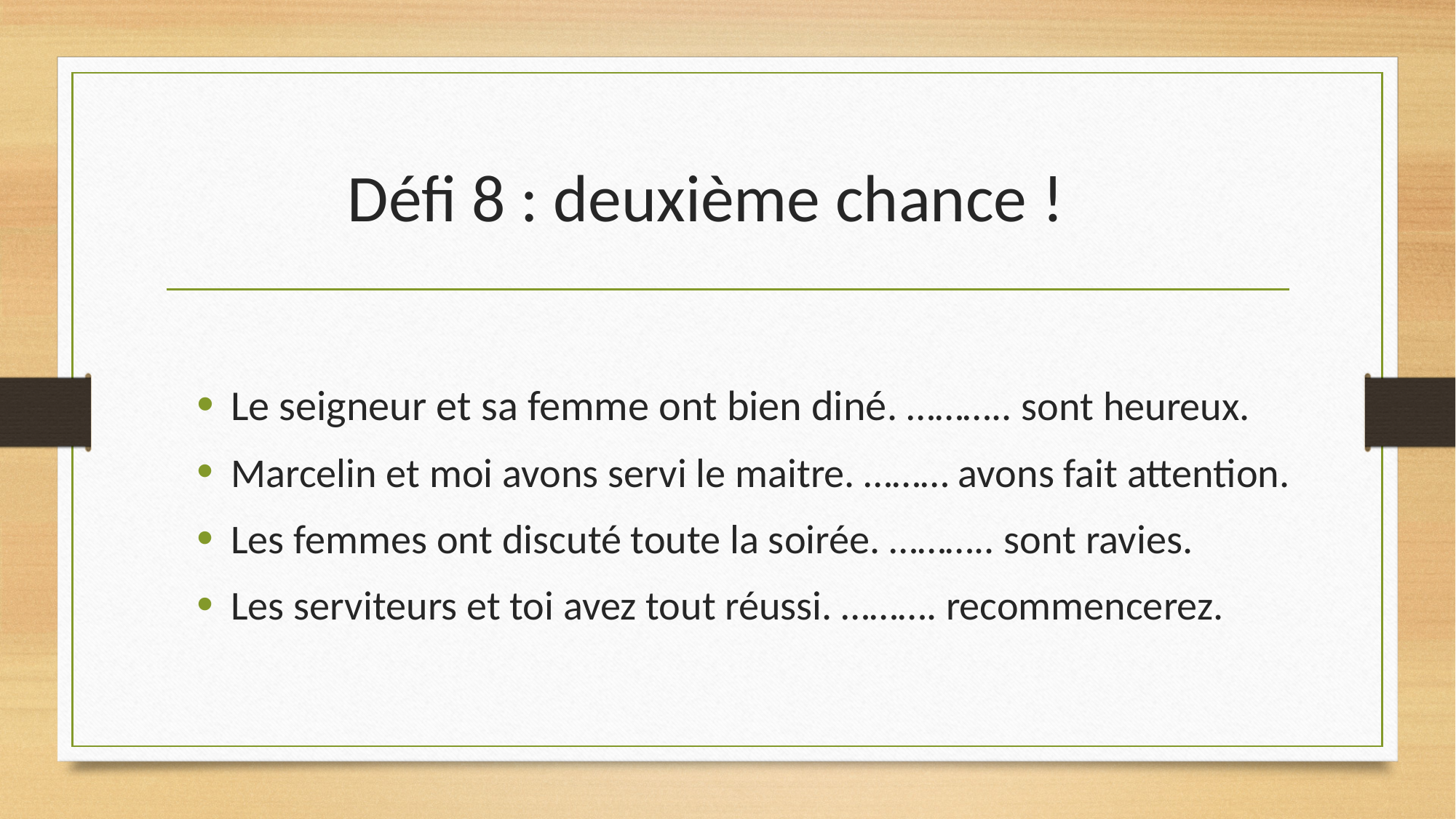

# Défi 8 : deuxième chance !

Le seigneur et sa femme ont bien diné. ……….. sont heureux.
Marcelin et moi avons servi le maitre. ……… avons fait attention.
Les femmes ont discuté toute la soirée. ……….. sont ravies.
Les serviteurs et toi avez tout réussi. ………. recommencerez.